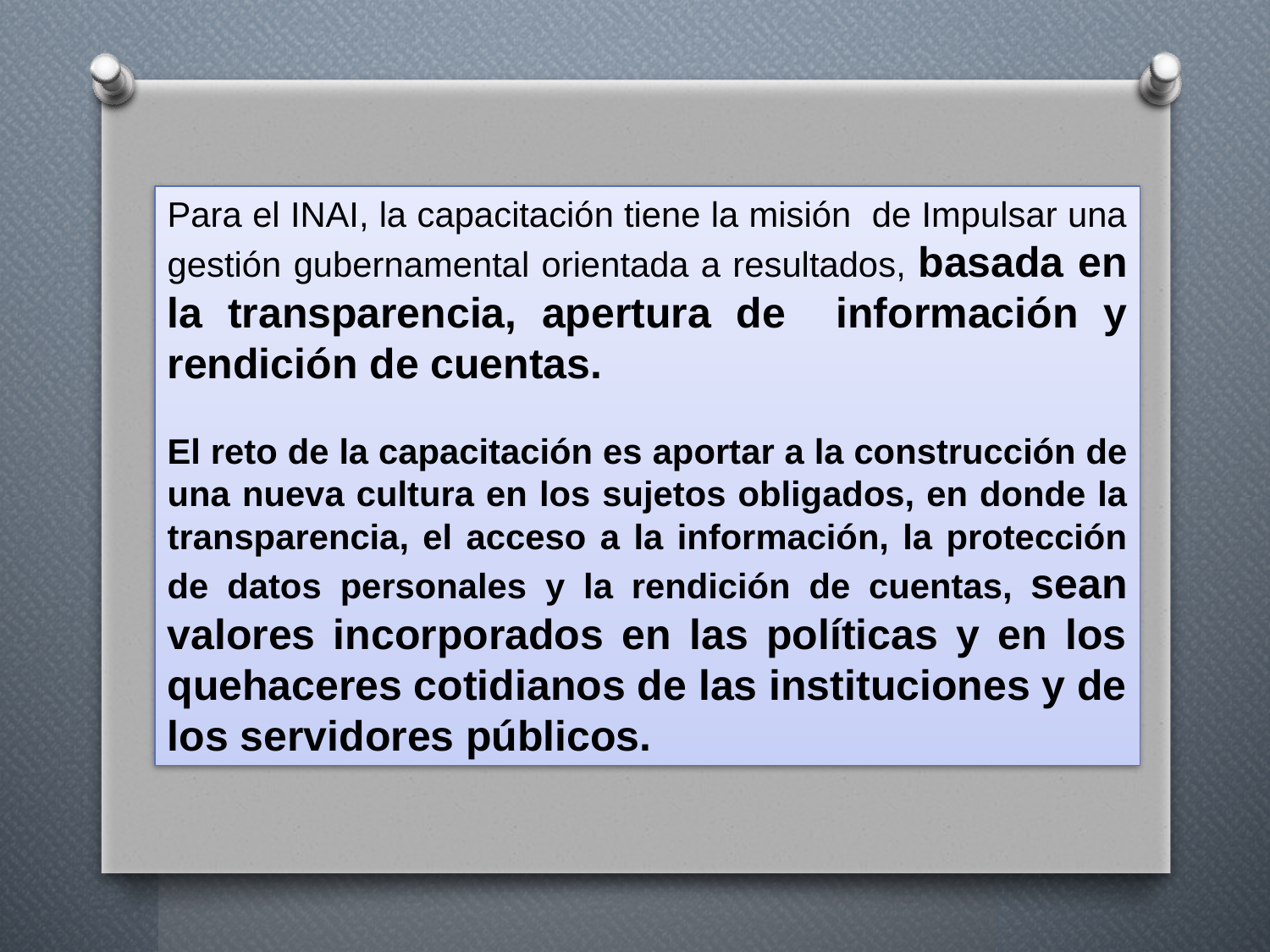

Para el INAI, la capacitación tiene la misión  de Impulsar una gestión gubernamental orientada a resultados, basada en la transparencia, apertura de  información y rendición de cuentas.

El reto de la capacitación es aportar a la construcción de una nueva cultura en los sujetos obligados, en donde la transparencia, el acceso a la información, la protección de datos personales y la rendición de cuentas, sean valores incorporados en las políticas y en los quehaceres cotidianos de las instituciones y de los servidores públicos.